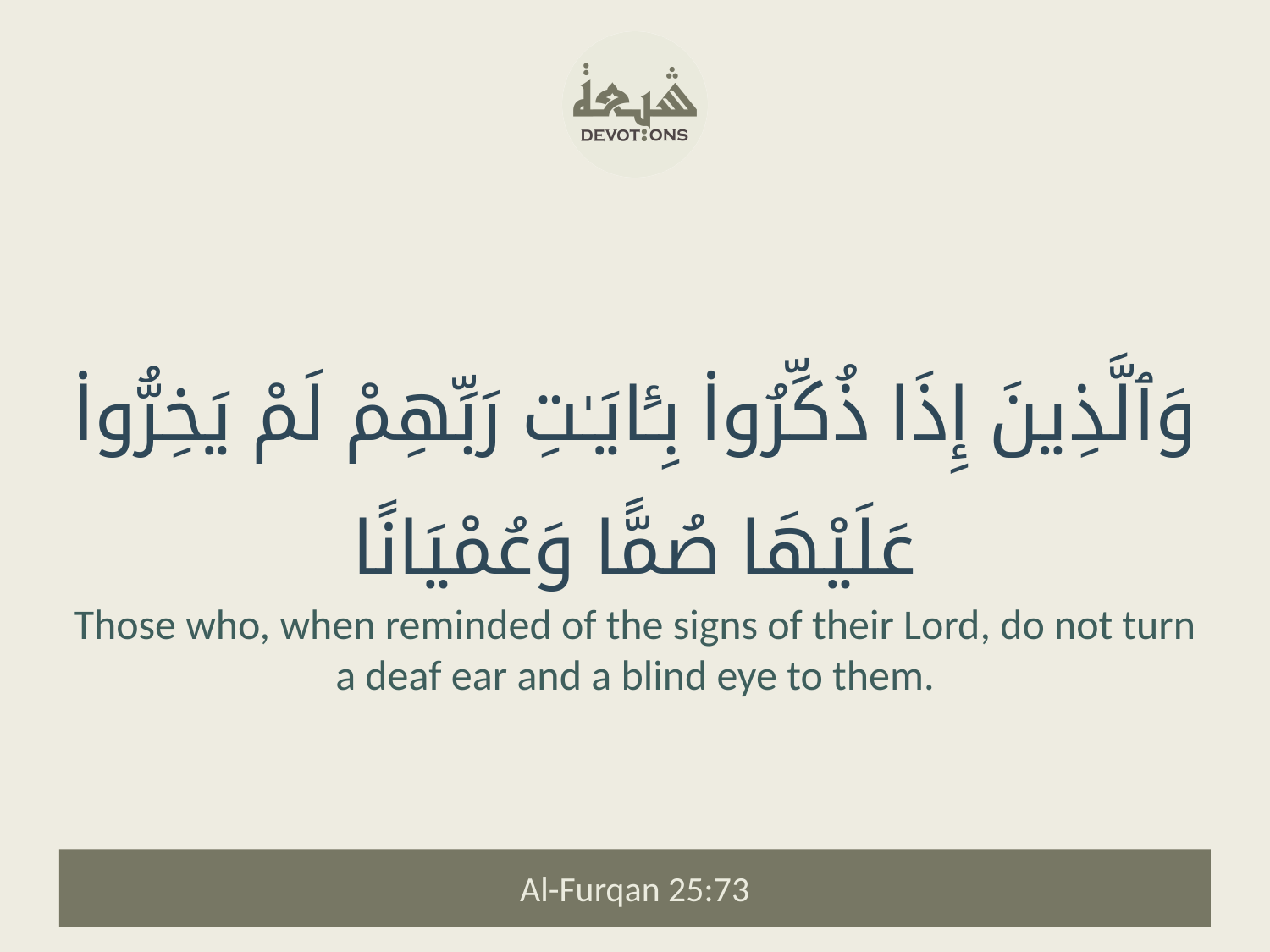

وَٱلَّذِينَ إِذَا ذُكِّرُوا۟ بِـَٔايَـٰتِ رَبِّهِمْ لَمْ يَخِرُّوا۟ عَلَيْهَا صُمًّا وَعُمْيَانًا
Those who, when reminded of the signs of their Lord, do not turn a deaf ear and a blind eye to them.
Al-Furqan 25:73